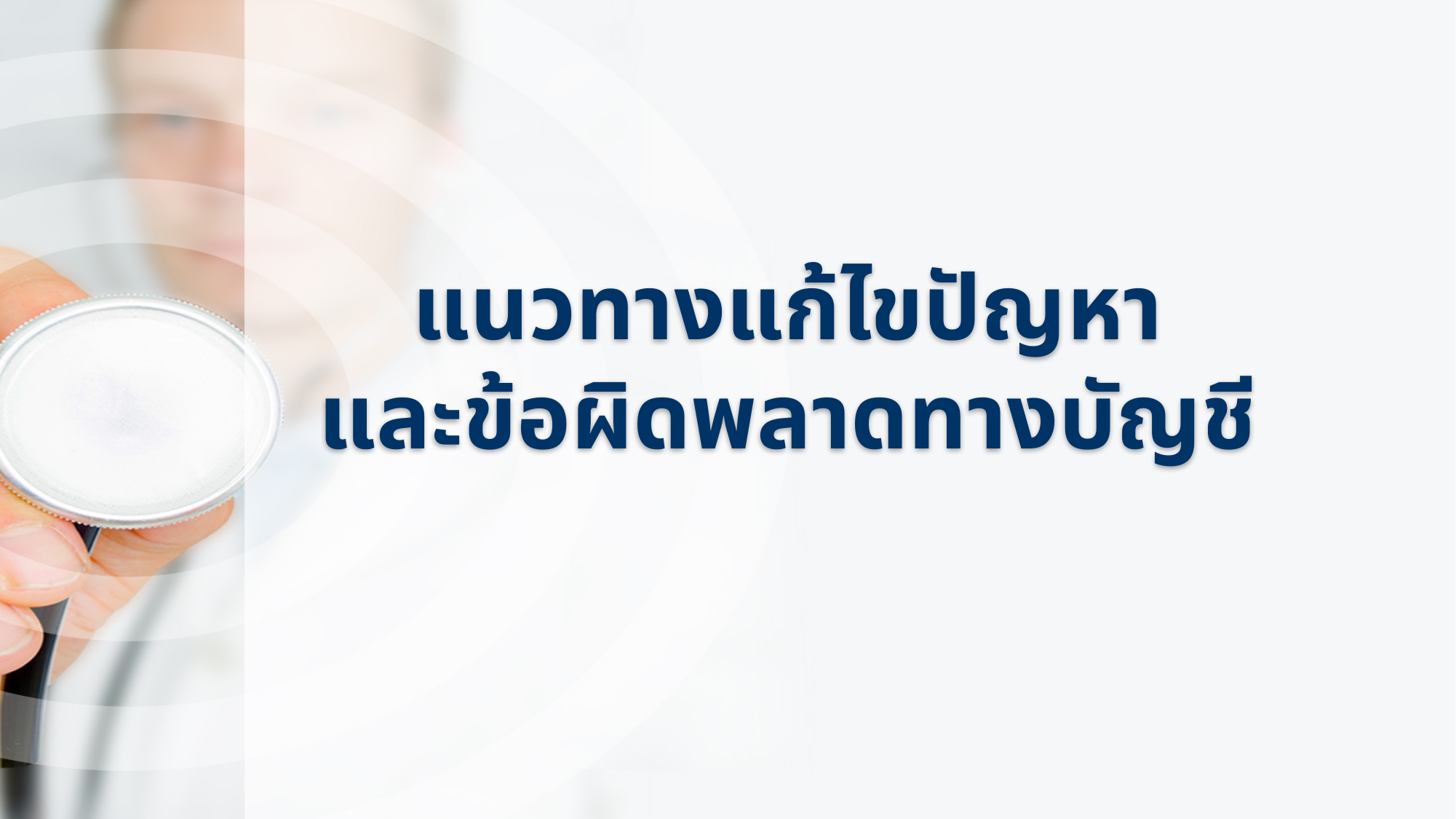

แนวทางแก้ไขปัญหา
และข้อผิดพลาดทางบัญชี